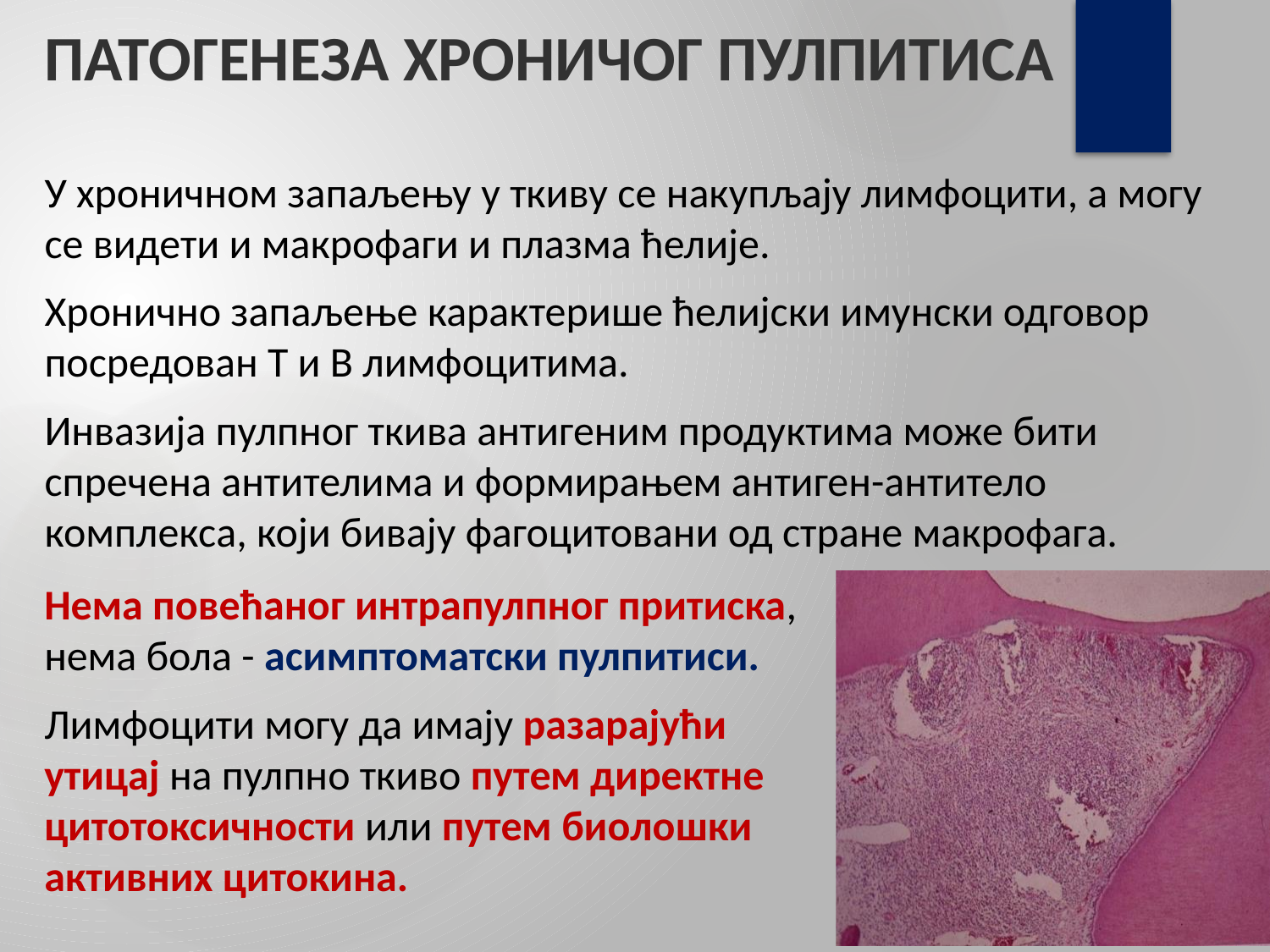

# ПАТОГЕНЕЗА ХРОНИЧОГ ПУЛПИТИСА
У хроничном запаљењу у ткиву се накупљају лимфоцити, а могу се видети и макрофаги и плазма ћелије.
Хронично запаљење карактерише ћелијски имунски одговор посредован Т и В лимфоцитима.
Инвазија пулпног ткива антигеним продуктима може бити спречена антителима и формирањем антиген-антитело комплекса, који бивају фагоцитовани од стране макрофага.

Нема повећаног интрапулпног притиска, нема бола - асимптоматски пулпитиси.
Лимфоцити могу да имају разарајући утицај на пулпно ткиво путем директне цитотоксичности или путем биолошки активних цитокина.